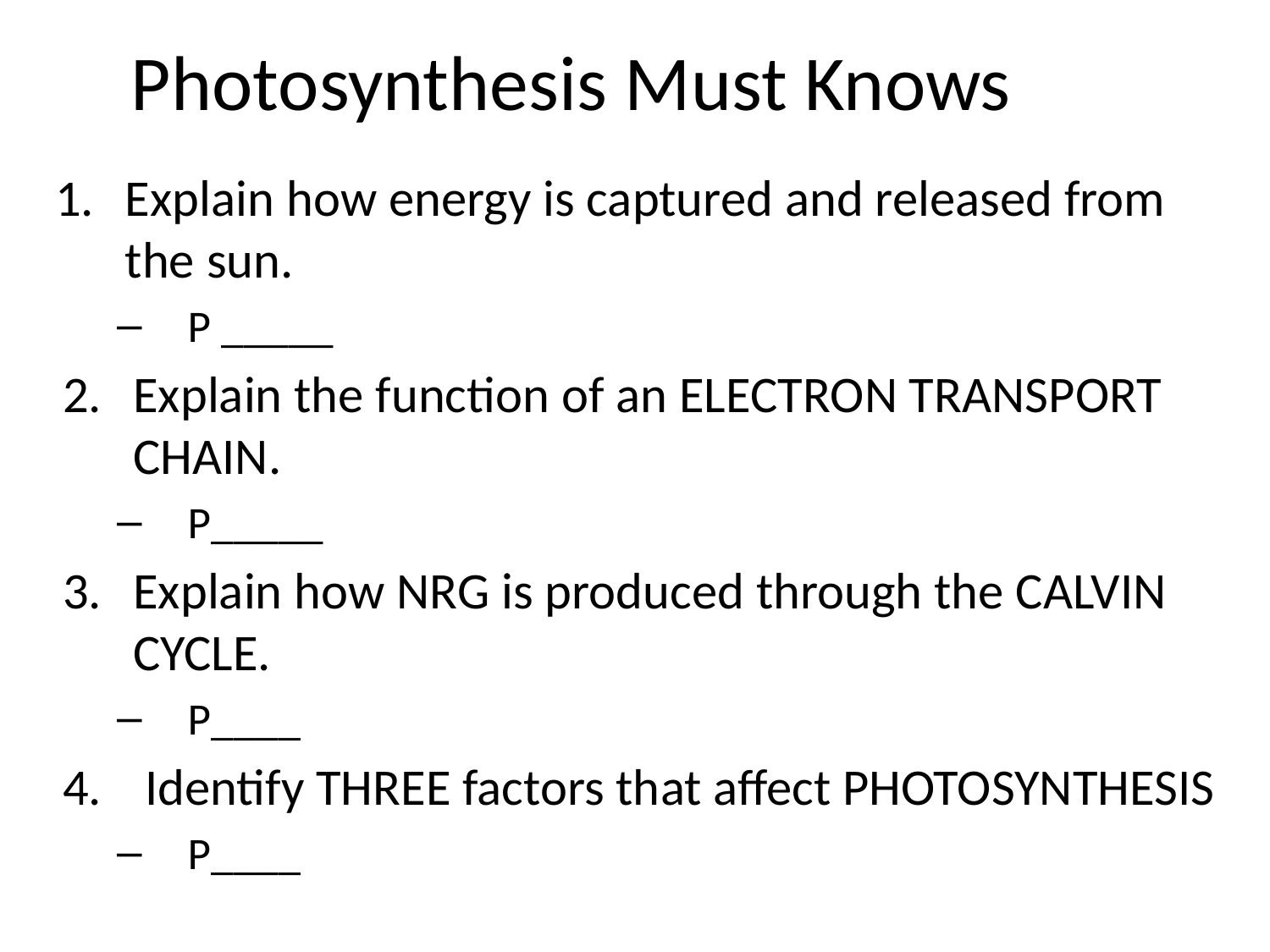

# Photosynthesis Must Knows
Explain how energy is captured and released from the sun.
P _____
Explain the function of an ELECTRON TRANSPORT CHAIN.
P_____
Explain how NRG is produced through the CALVIN CYCLE.
P____
 Identify THREE factors that affect PHOTOSYNTHESIS
P____